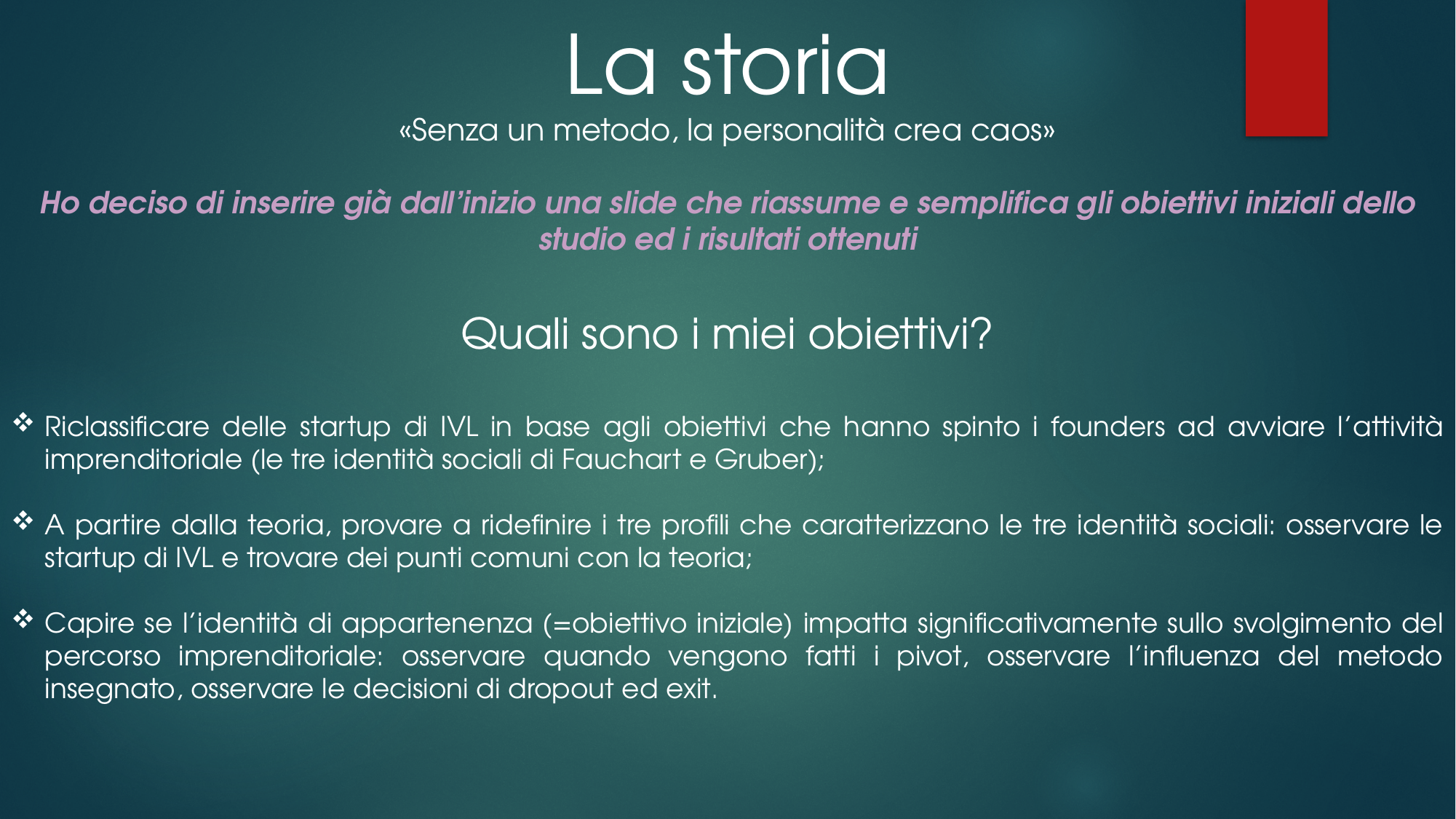

La storia
«Senza un metodo, la personalità crea caos»

Ho deciso di inserire già dall’inizio una slide che riassume e semplifica gli obiettivi iniziali dello studio ed i risultati ottenuti

Quali sono i miei obiettivi?

Riclassificare delle startup di IVL in base agli obiettivi che hanno spinto i founders ad avviare l’attività imprenditoriale (le tre identità sociali di Fauchart e Gruber);

A partire dalla teoria, provare a ridefinire i tre profili che caratterizzano le tre identità sociali: osservare le startup di IVL e trovare dei punti comuni con la teoria;

Capire se l’identità di appartenenza (=obiettivo iniziale) impatta significativamente sullo svolgimento del percorso imprenditoriale: osservare quando vengono fatti i pivot, osservare l’influenza del metodo insegnato, osservare le decisioni di dropout ed exit.